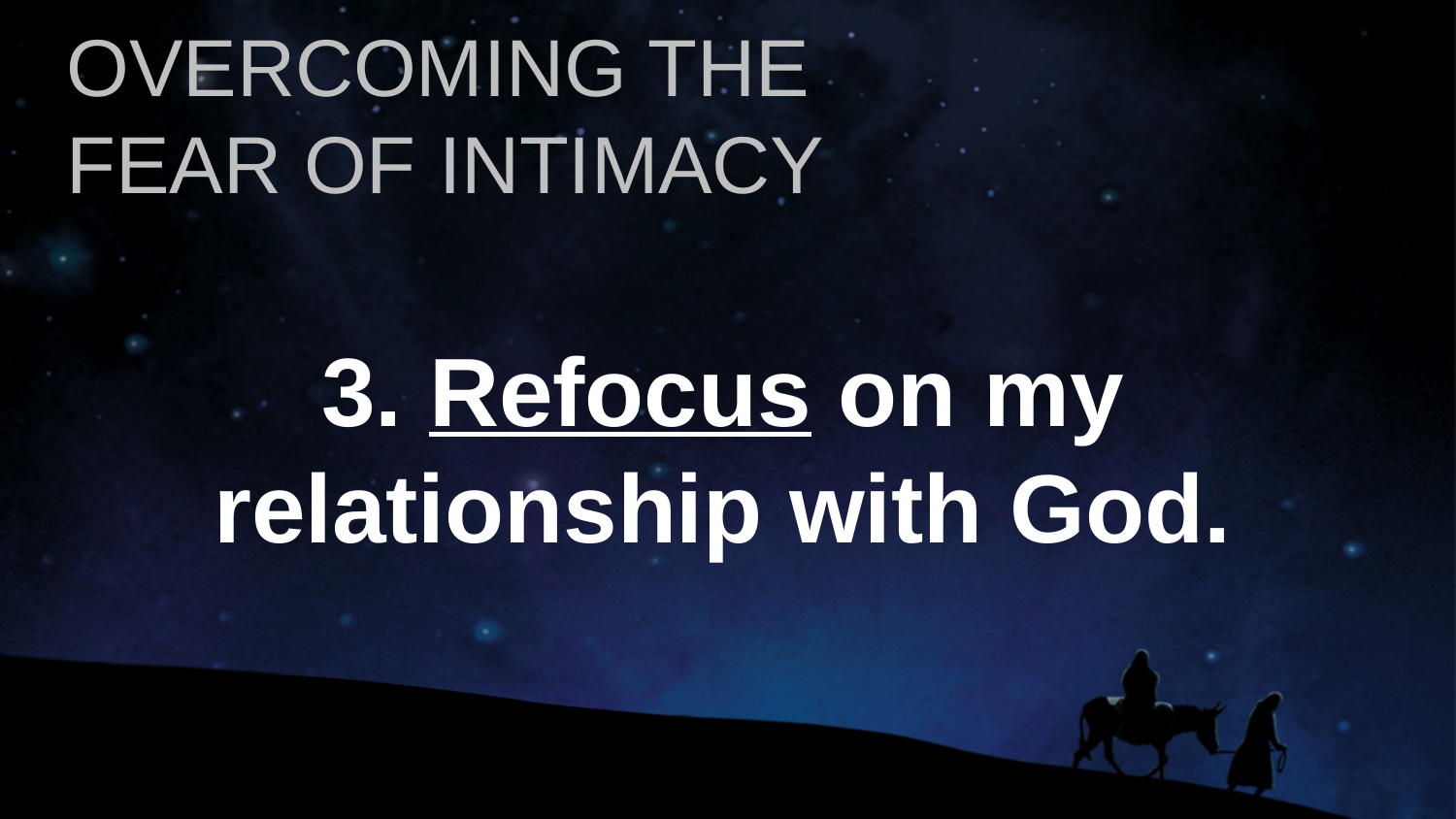

# OVERCOMING THE FEAR OF INTIMACY
3. Refocus on my relationship with God.